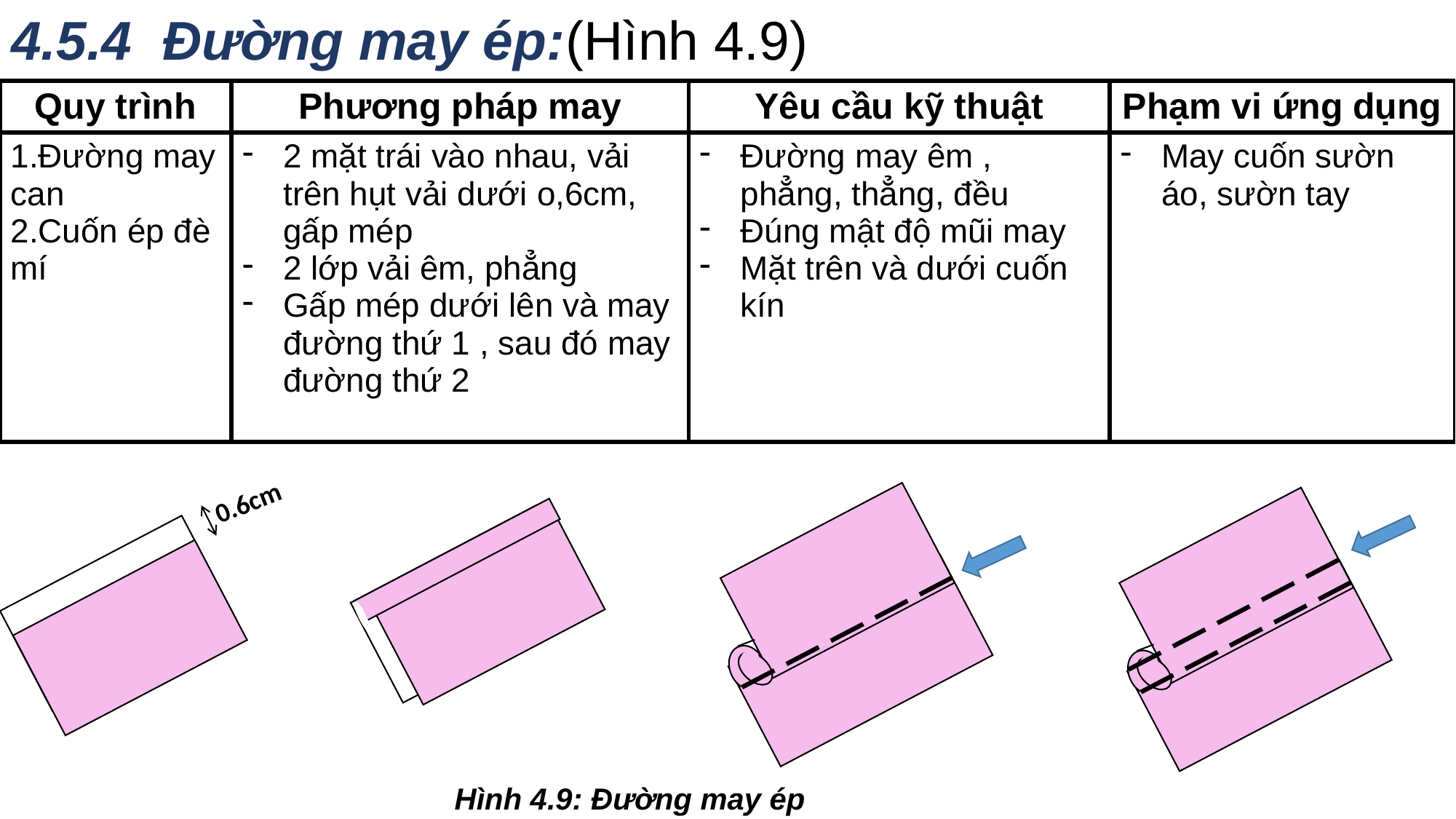

# 4.5.4  Đường may ép:(Hình 4.9)
| Quy trình | Phương pháp may | Yêu cầu kỹ thuật | Phạm vi ứng dụng |
| --- | --- | --- | --- |
| 1.Đường may can 2.Cuốn ép đè mí | 2 mặt trái vào nhau, vải trên hụt vải dưới o,6cm, gấp mép 2 lớp vải êm, phẳng Gấp mép dưới lên và may đường thứ 1 , sau đó may đường thứ 2 | Đường may êm , phẳng, thẳng, đều Đúng mật độ mũi may Mặt trên và dưới cuốn kín | May cuốn sườn áo, sườn tay |
0.6cm

Hình 4.9: Đường may ép